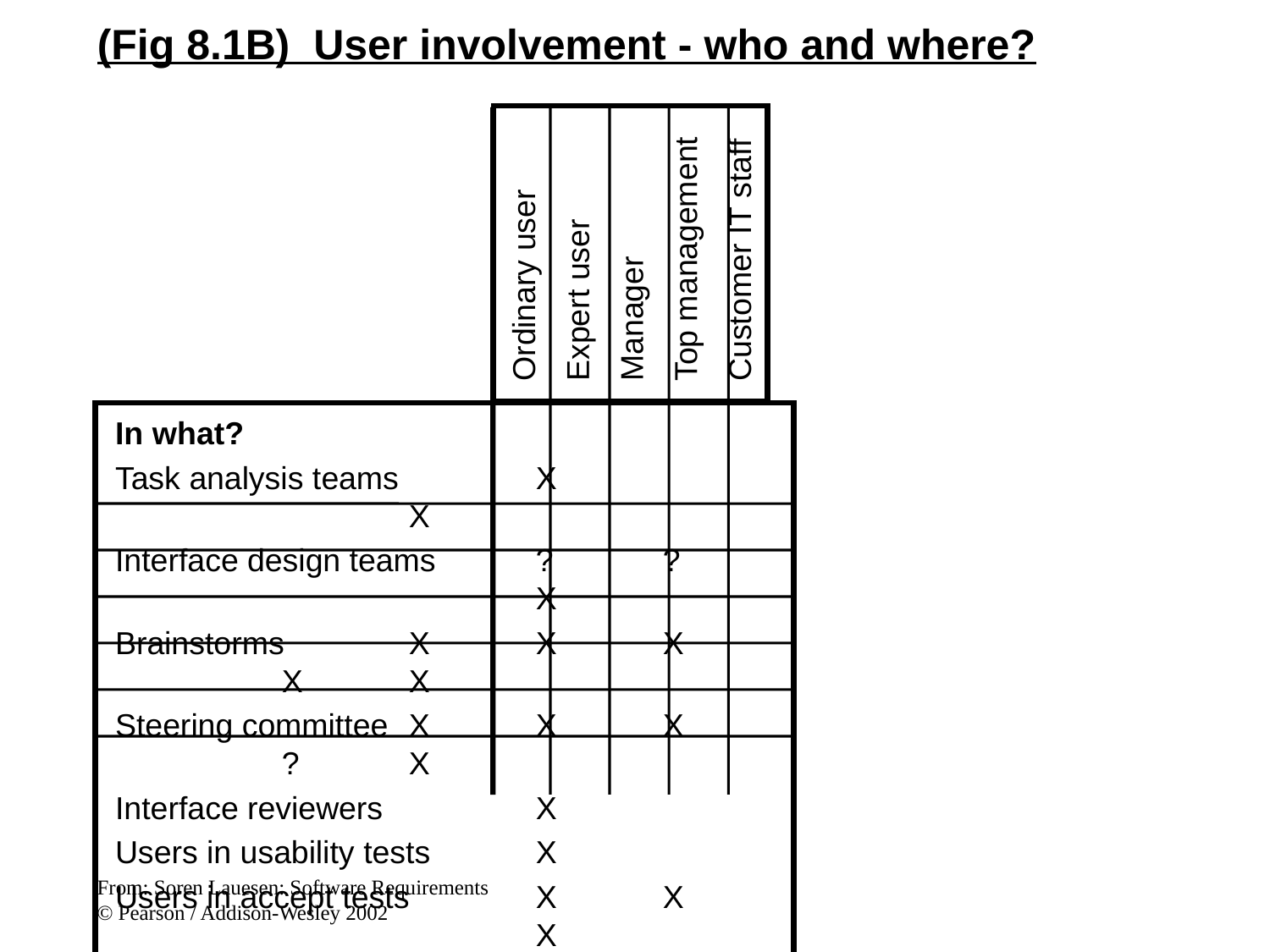

(Fig 8.1B)  User involvement - who and where?
Ordinary user
Expert user
Manager
Top management
Customer IT staff

In what?
Task analysis teams		X			X
Interface design teams	?	?			X
Brainstorms	X	X	X	X	X
Steering committee	X	X	X	?	X
Interface reviewers		X
Users in usability tests	X
Users in accept tests	X	X			X

From: Soren Lauesen: Software Requirements
© Pearson / Addison-Wesley 2002